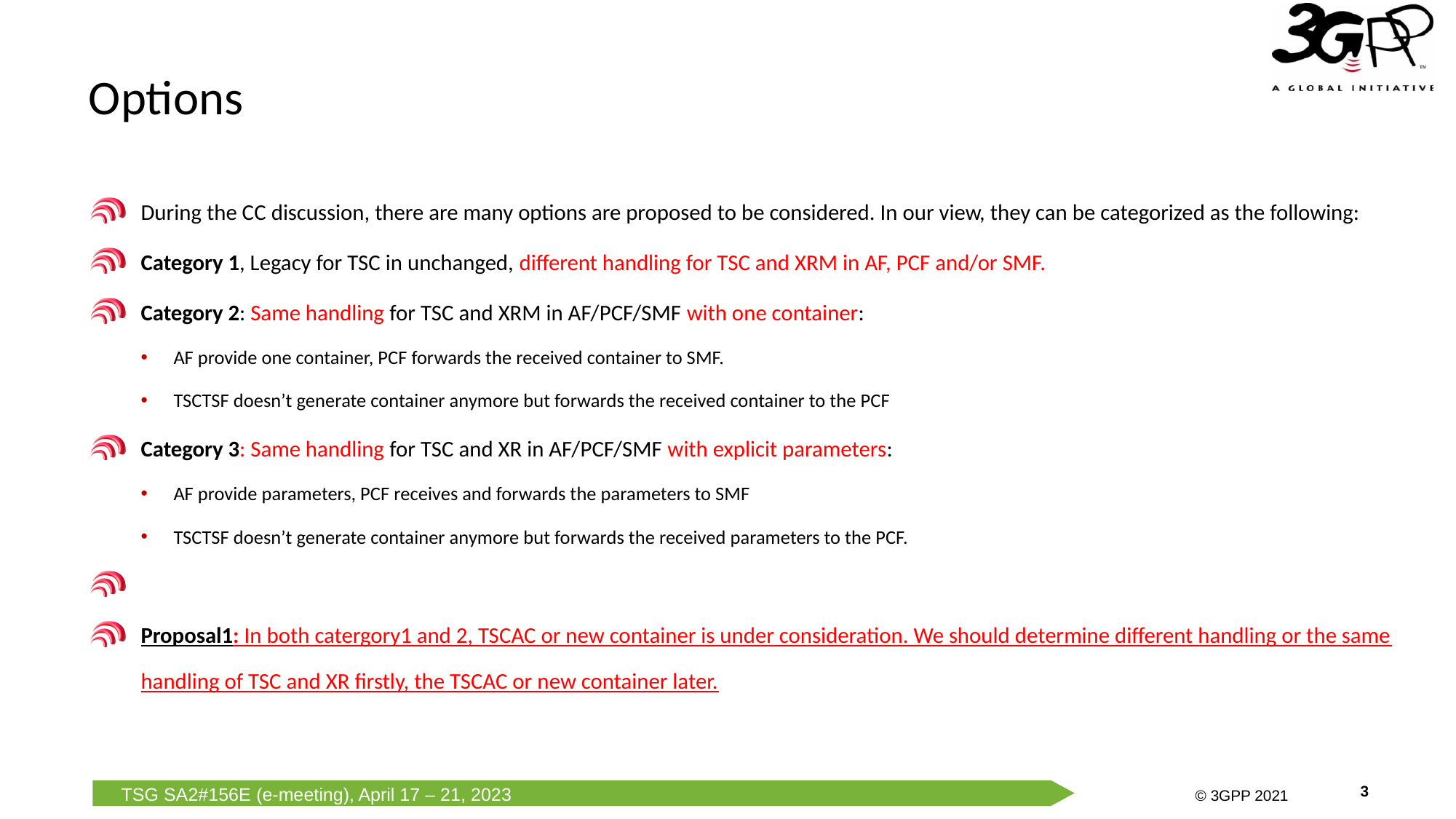

# Options
During the CC discussion, there are many options are proposed to be considered. In our view, they can be categorized as the following:
Category 1, Legacy for TSC in unchanged, different handling for TSC and XRM in AF, PCF and/or SMF.
Category 2: Same handling for TSC and XRM in AF/PCF/SMF with one container:
AF provide one container, PCF forwards the received container to SMF.
TSCTSF doesn’t generate container anymore but forwards the received container to the PCF
Category 3: Same handling for TSC and XR in AF/PCF/SMF with explicit parameters:
AF provide parameters, PCF receives and forwards the parameters to SMF
TSCTSF doesn’t generate container anymore but forwards the received parameters to the PCF.

Proposal1: In both catergory1 and 2, TSCAC or new container is under consideration. We should determine different handling or the same handling of TSC and XR firstly, the TSCAC or new container later.